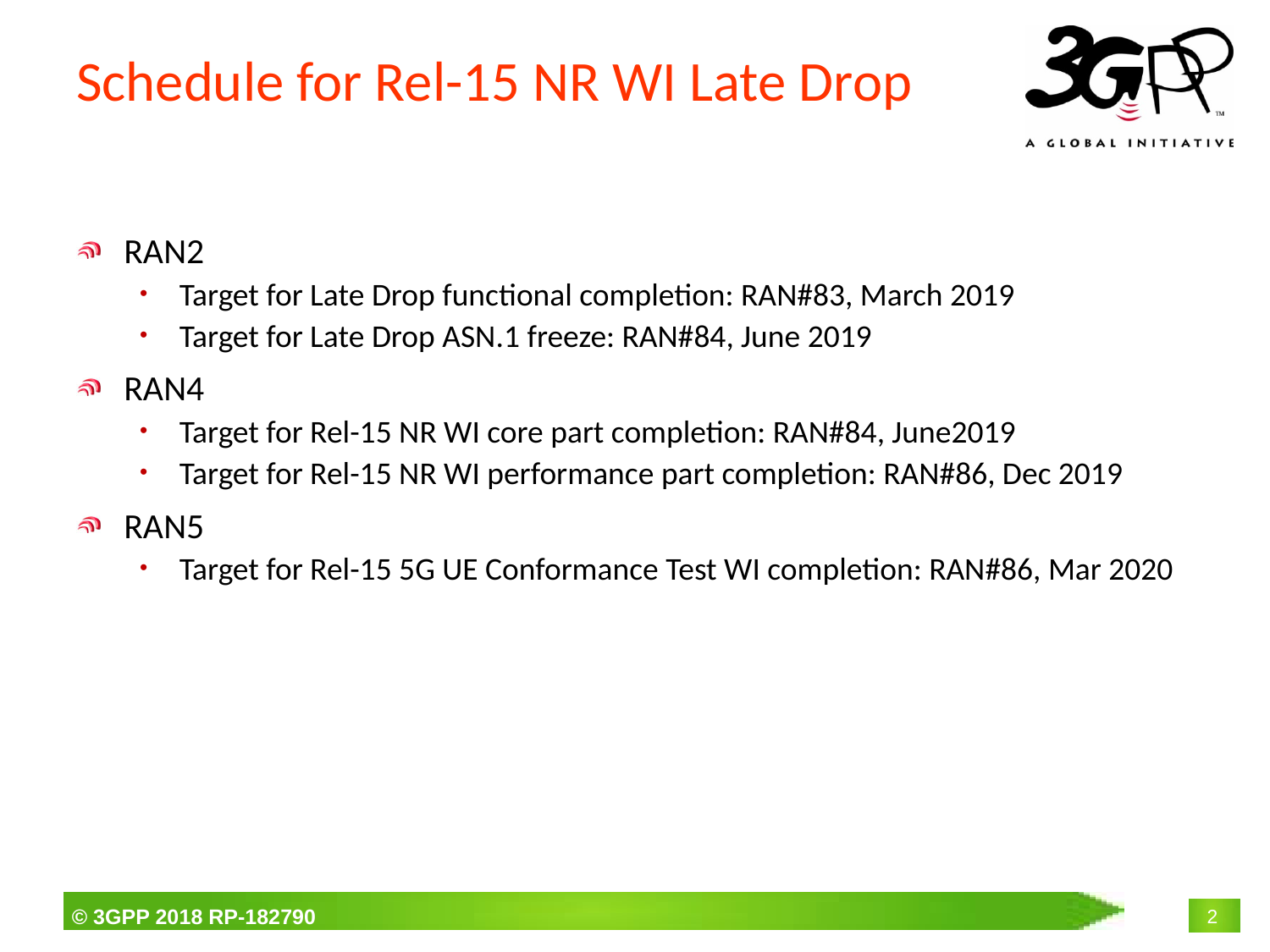

# Schedule for Rel-15 NR WI Late Drop
RAN2
Target for Late Drop functional completion: RAN#83, March 2019
Target for Late Drop ASN.1 freeze: RAN#84, June 2019
RAN4
Target for Rel-15 NR WI core part completion: RAN#84, June2019
Target for Rel-15 NR WI performance part completion: RAN#86, Dec 2019
RAN5
Target for Rel-15 5G UE Conformance Test WI completion: RAN#86, Mar 2020